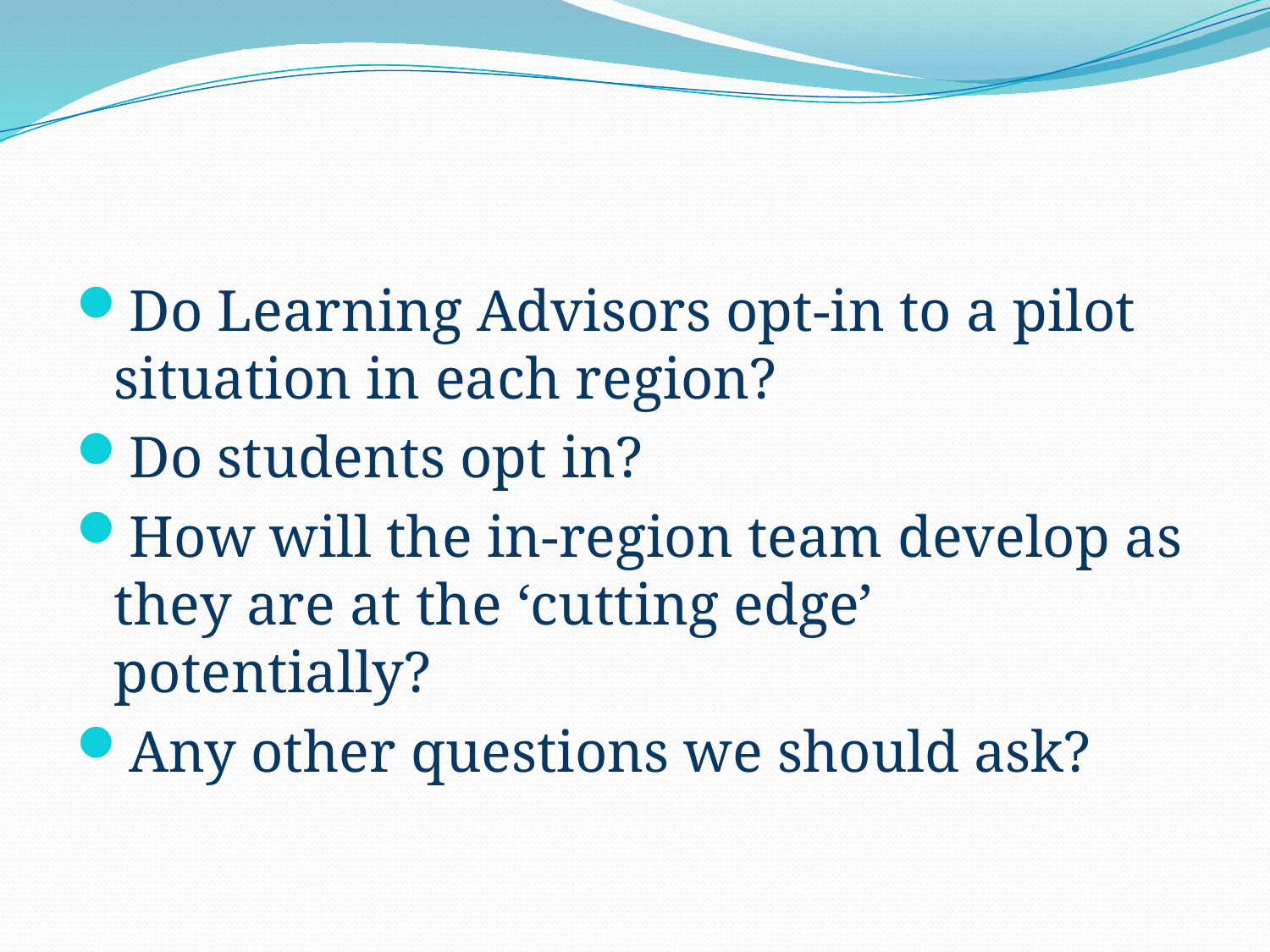

Do Learning Advisors opt-in to a pilot situation in each region?
Do students opt in?
How will the in-region team develop as they are at the ‘cutting edge’ potentially?
Any other questions we should ask?